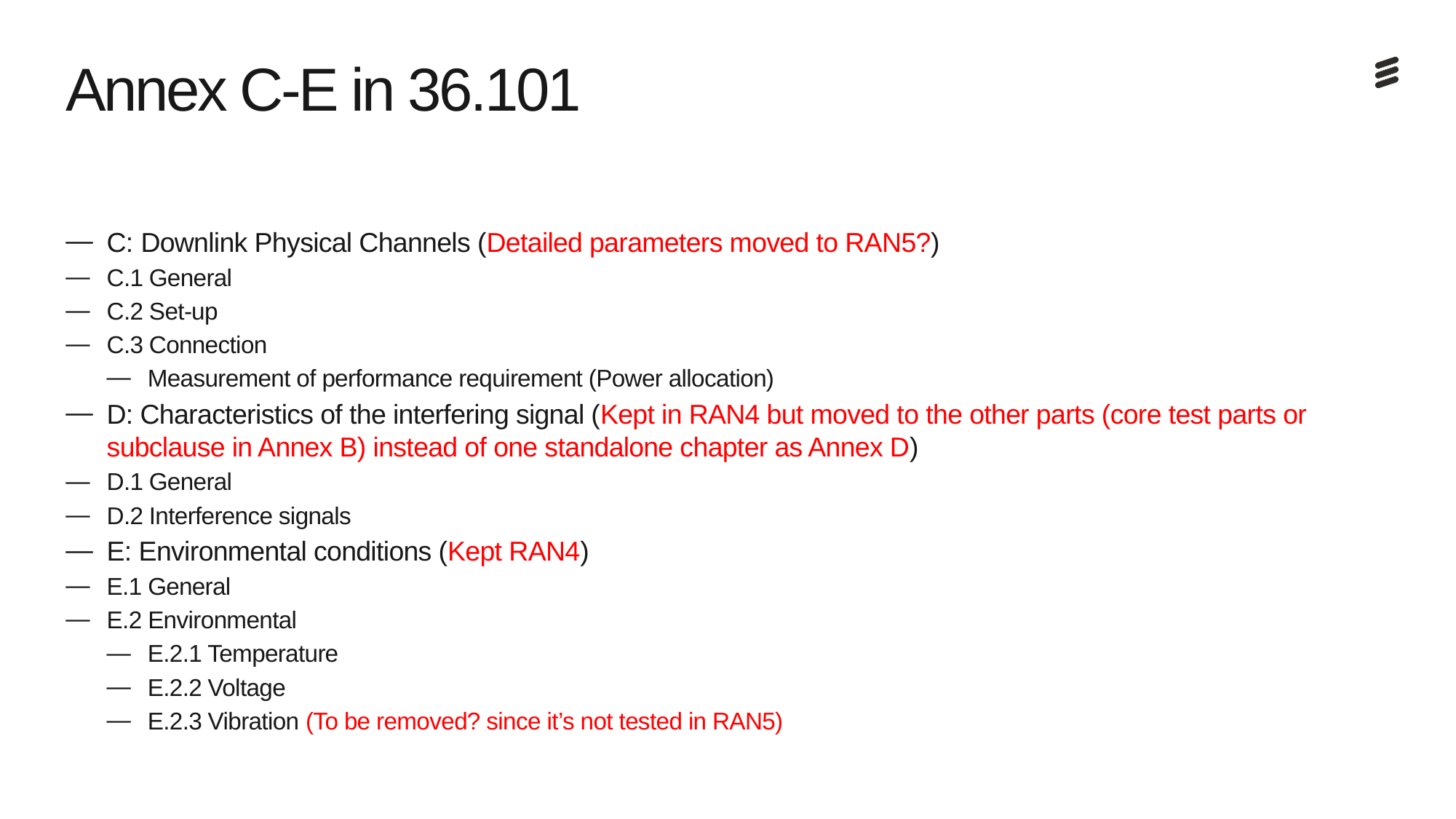

# Annex C-E in 36.101
C: Downlink Physical Channels (Detailed parameters moved to RAN5?)
C.1 General
C.2 Set-up
C.3 Connection
Measurement of performance requirement (Power allocation)
D: Characteristics of the interfering signal (Kept in RAN4 but moved to the other parts (core test parts or subclause in Annex B) instead of one standalone chapter as Annex D)
D.1 General
D.2 Interference signals
E: Environmental conditions (Kept RAN4)
E.1 General
E.2 Environmental
E.2.1 Temperature
E.2.2 Voltage
E.2.3 Vibration (To be removed? since it’s not tested in RAN5)